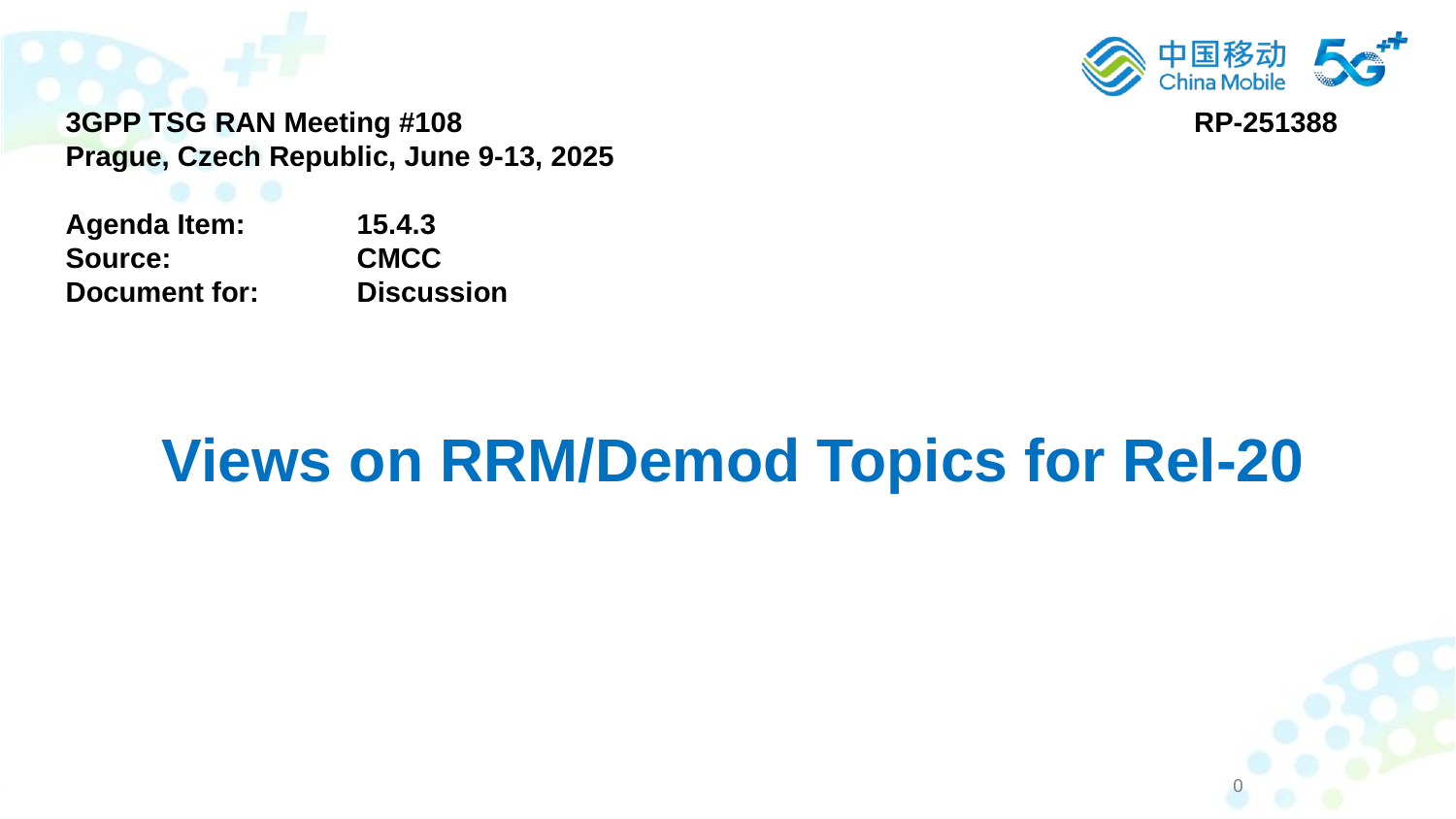

3GPP TSG RAN Meeting #108			                                                  RP-251388
Prague, Czech Republic, June 9-13, 2025

Agenda Item:	15.4.3
Source:		CMCC
Document for:	Discussion
Views on RRM/Demod Topics for Rel-20

0